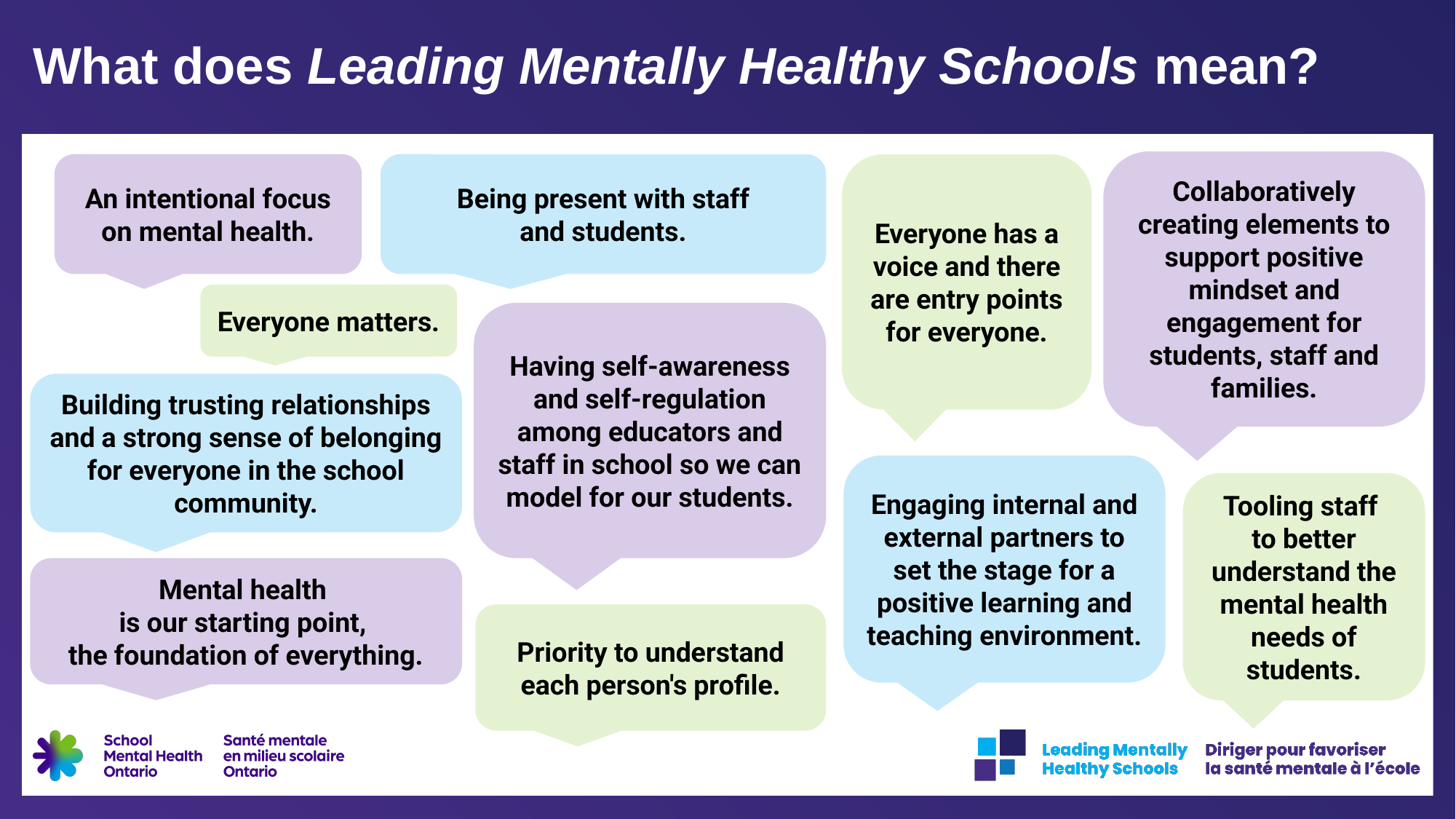

# What does Leading Mentally Healthy Schools mean?
Collaboratively creating elements to support positive mindset and engagement for students, staff and families.
Being present with staff
and students.
Everyone has a voice and there are entry points for everyone.
An intentional focus on mental health.
Everyone matters.
Having self-awareness and self-regulation among educators and staff in school so we can model for our students.
Building trusting relationships and a strong sense of belonging for everyone in the school community.
Engaging internal and external partners to set the stage for a positive learning and teaching environment.
Tooling staff
to better understand the mental health needs of students.
Mental health
is our starting point,
the foundation of everything.
Priority to understand each person's profile.